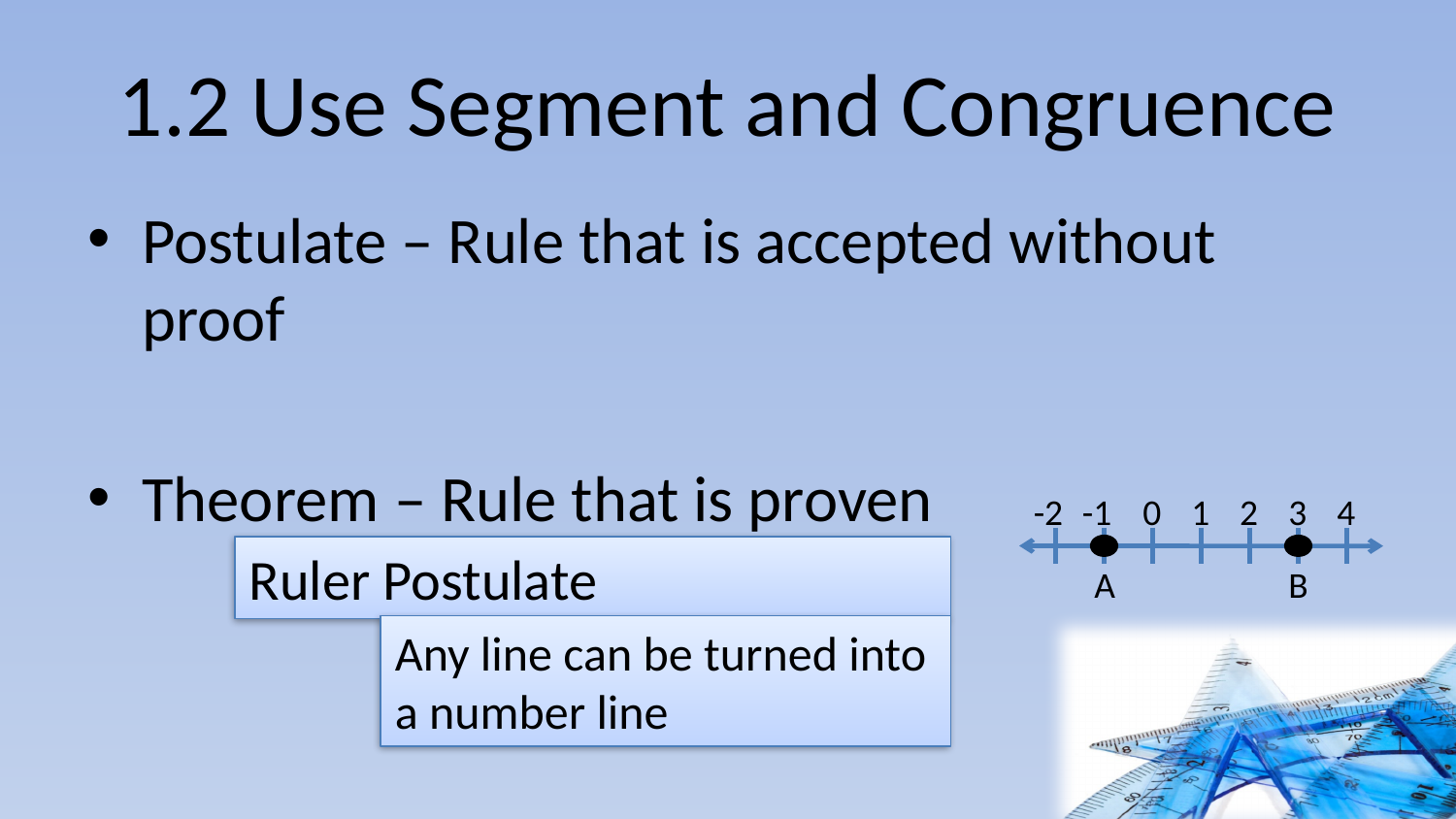

# 1.2 Use Segment and Congruence
Postulate – Rule that is accepted without proof

Theorem – Rule that is proven
-2
-1
0
1
2
3
4
Ruler Postulate
Any line can be turned into a number line

A
B